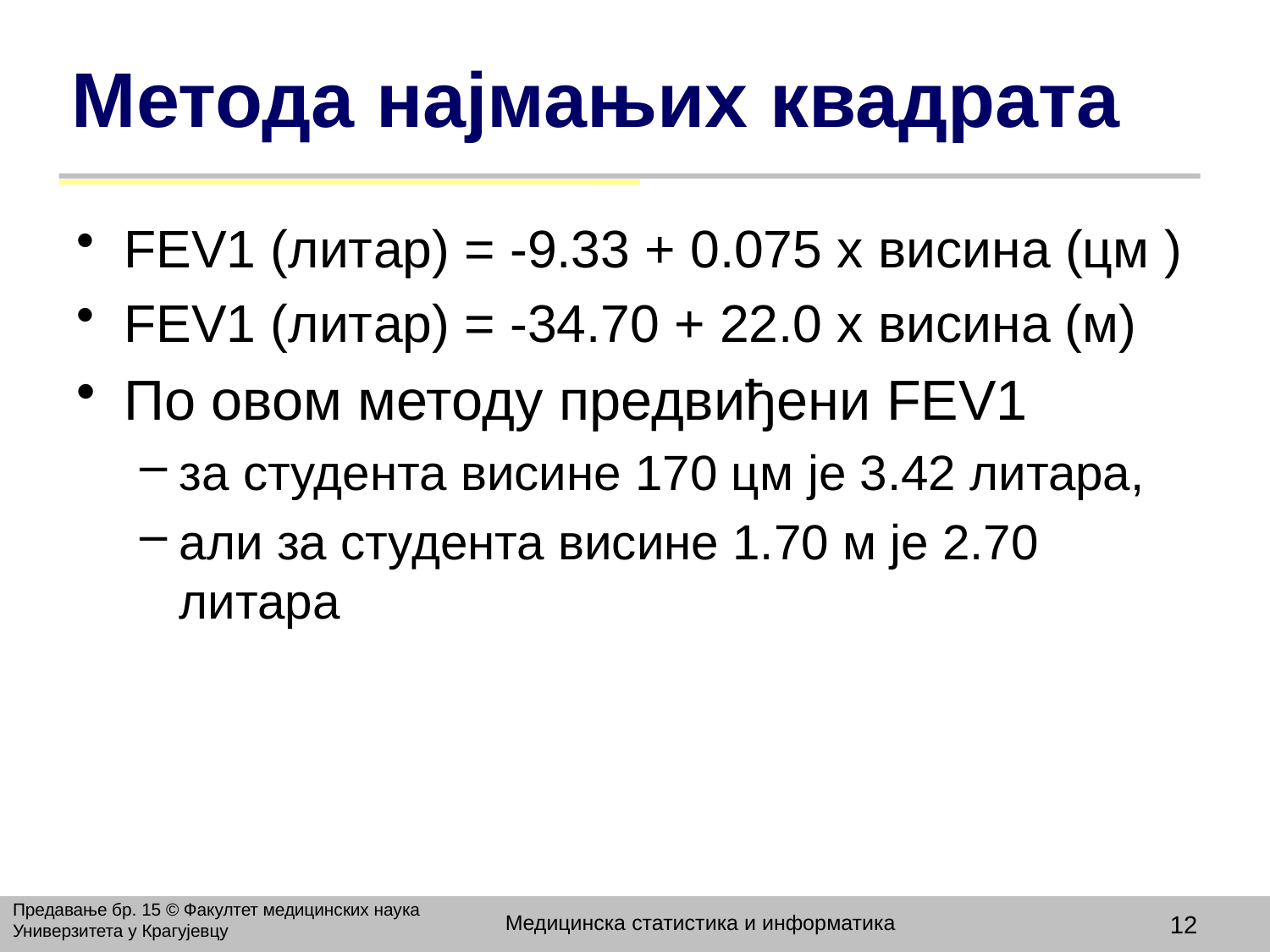

# Метода најмањих квадрата
FEV1 (литар) = -9.33 + 0.075 x висина (цм )
FEV1 (литар) = -34.70 + 22.0 x висина (м)
По овом методу предвиђени FEV1
за студента висине 170 цм је 3.42 литара,
али за студента висине 1.70 м је 2.70 литара
Предавање бр. 15 © Факултет медицинских наука Универзитета у Крагујевцу
Медицинска статистика и информатика
12